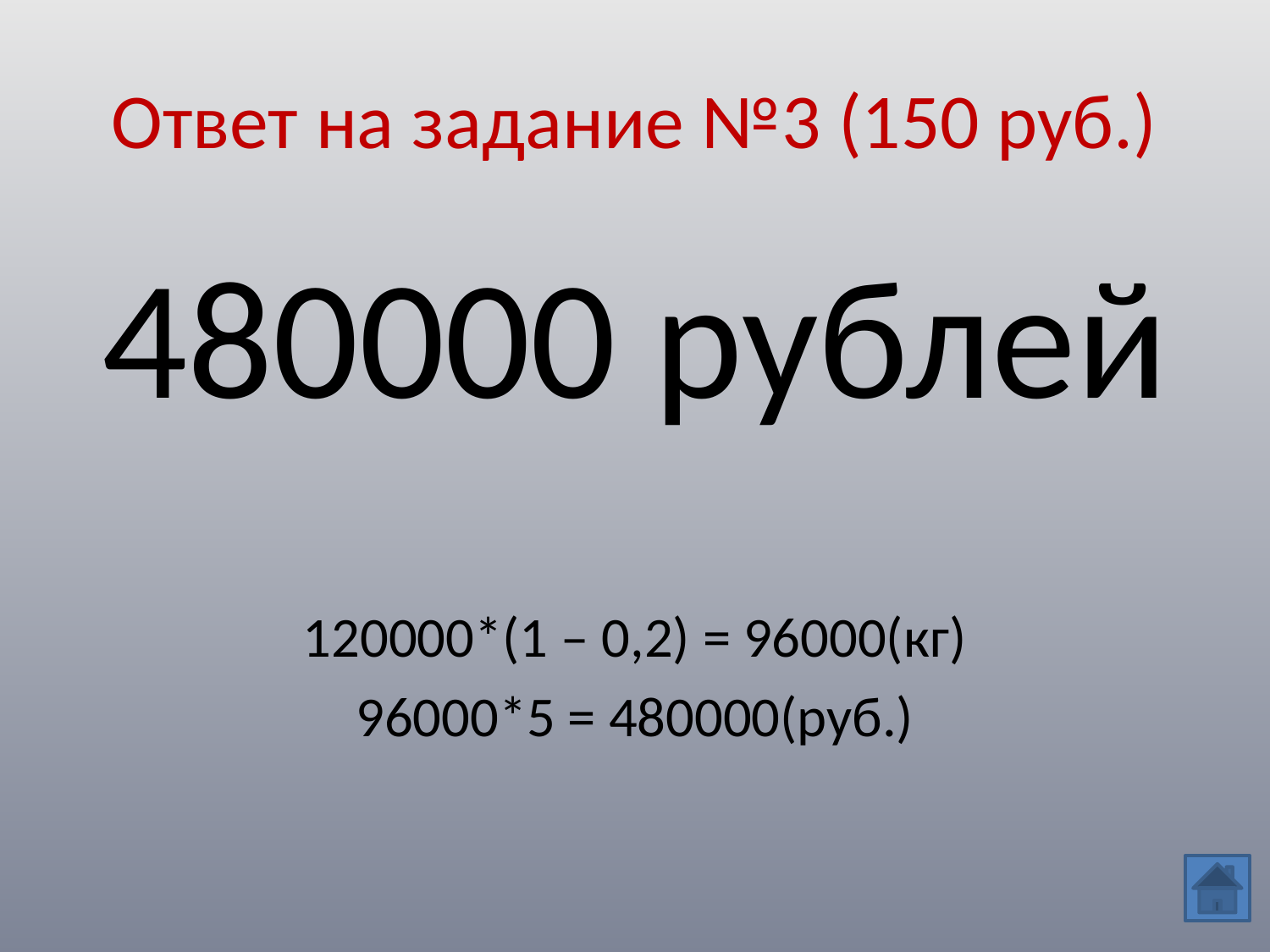

# Ответ на задание №3 (150 руб.)
480000 рублей

120000*(1 – 0,2) = 96000(кг)
96000*5 = 480000(руб.)